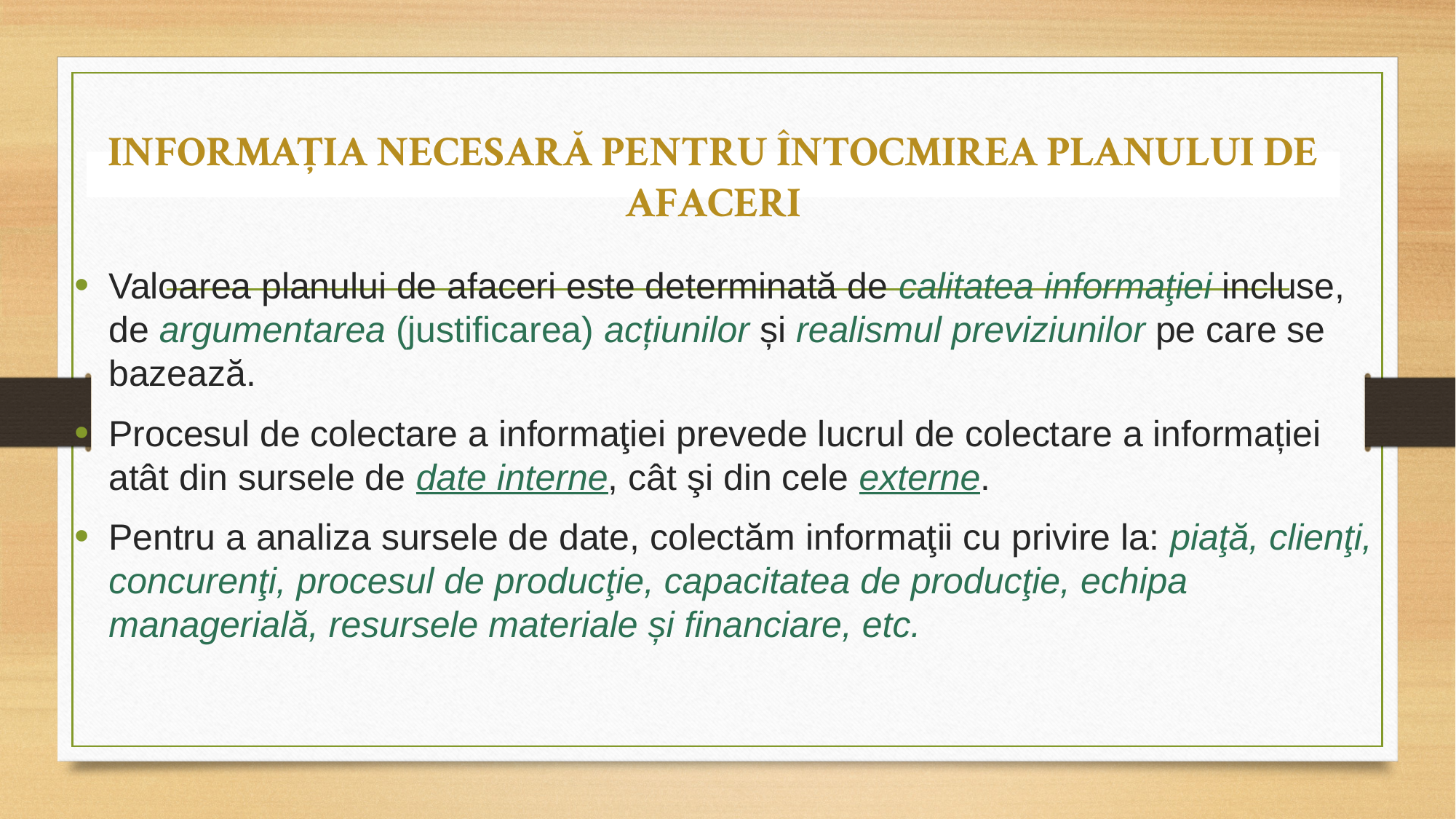

# INFORMAŢIA NECESARĂ PENTRU ÎNTOCMIREA PLANULUI DE AFACERI

Valoarea planului de afaceri este determinată de calitatea informaţiei incluse, de argumentarea (justificarea) acțiunilor și realismul previziunilor pe care se bazează.
Procesul de colectare a informaţiei prevede lucrul de colectare a informației atât din sursele de date interne, cât şi din cele externe.
Pentru a analiza sursele de date, colectăm informaţii cu privire la: piaţă, clienţi, concurenţi, procesul de producţie, capacitatea de producţie, echipa managerială, resursele materiale și financiare, etc.